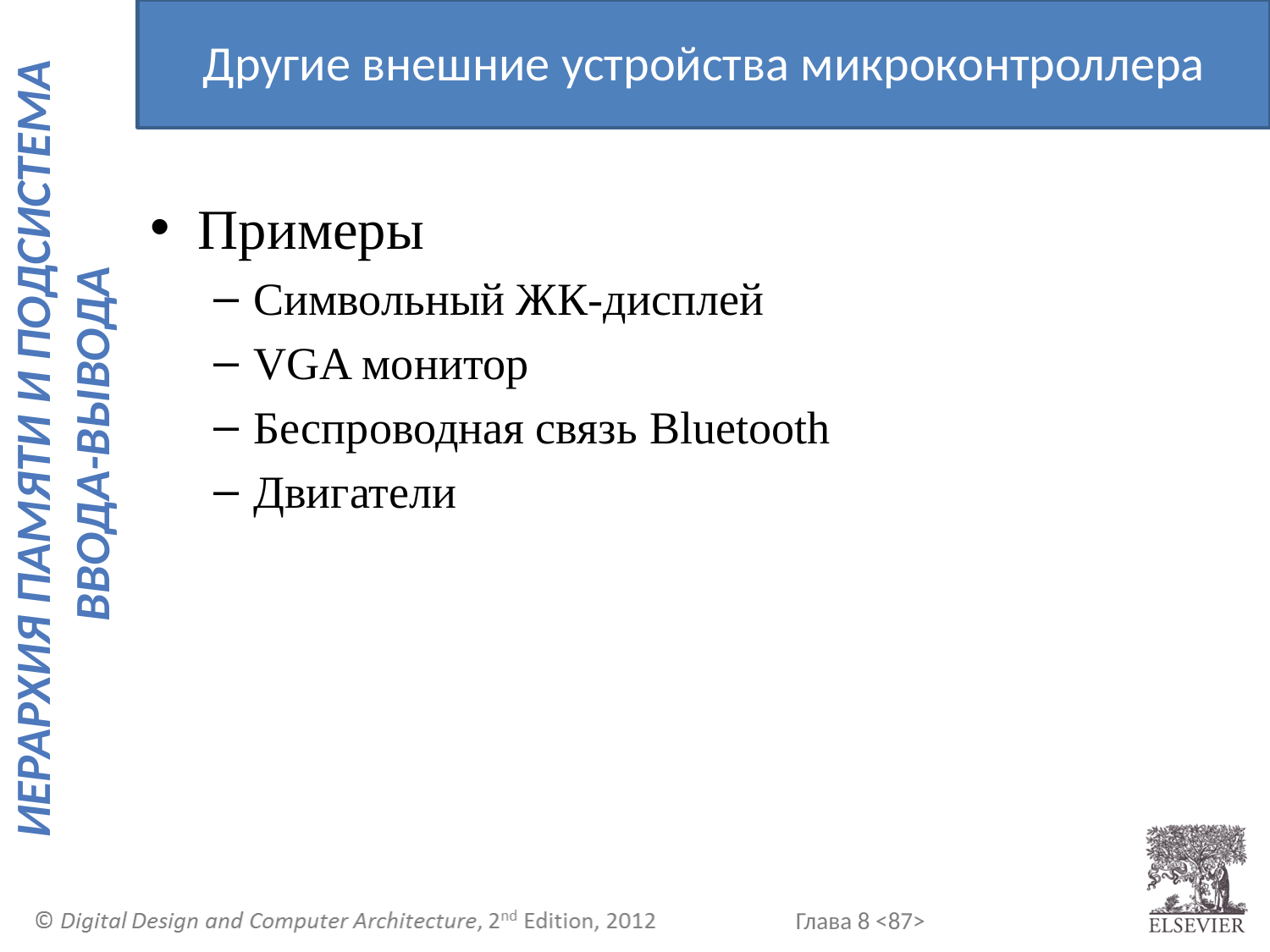

Другие внешние устройства микроконтроллера

Примеры
Символьный ЖК-дисплей
VGA монитор
Беспроводная связь Bluetooth
Двигатели